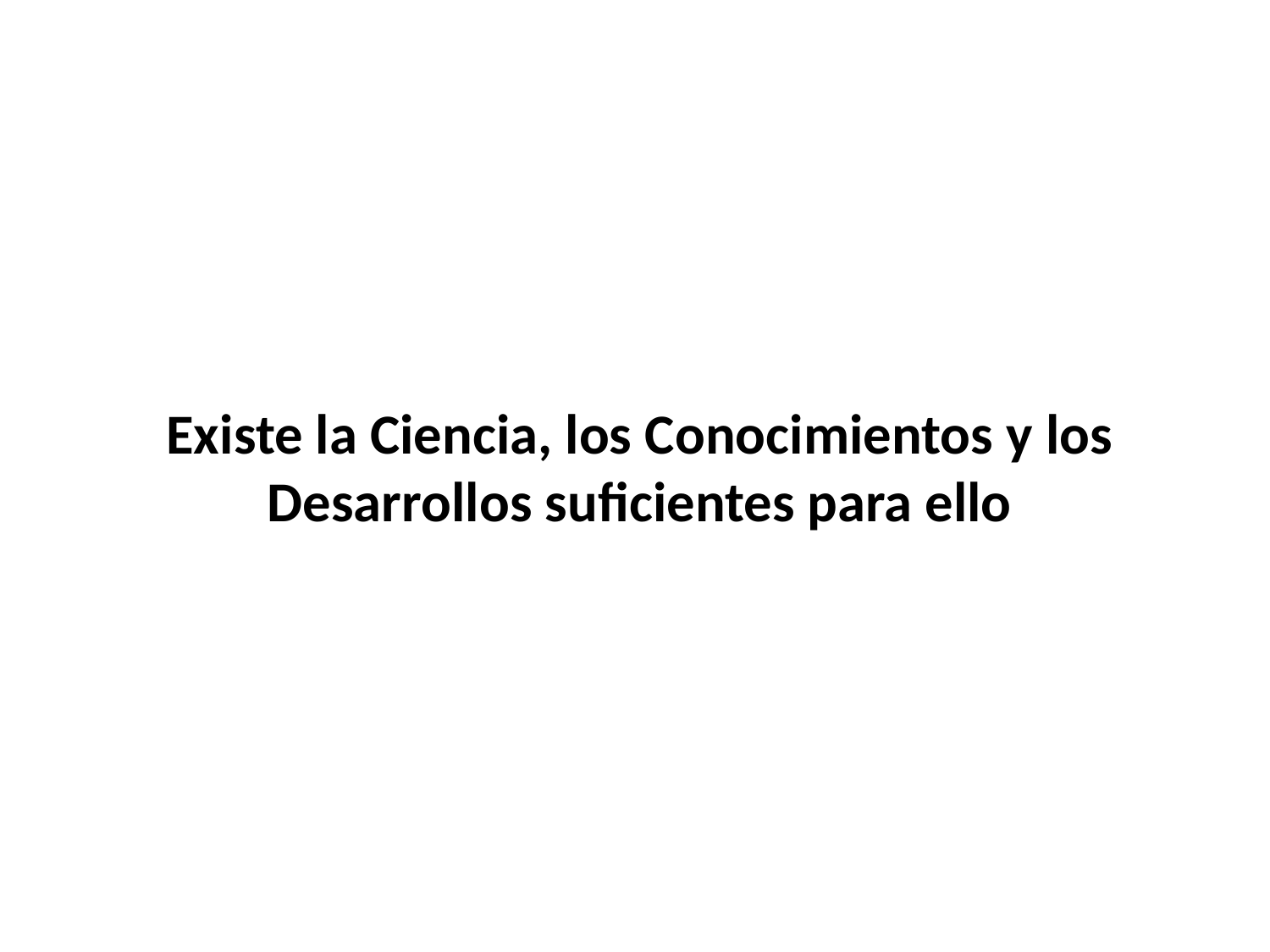

Existe la Ciencia, los Conocimientos y los Desarrollos suficientes para ello